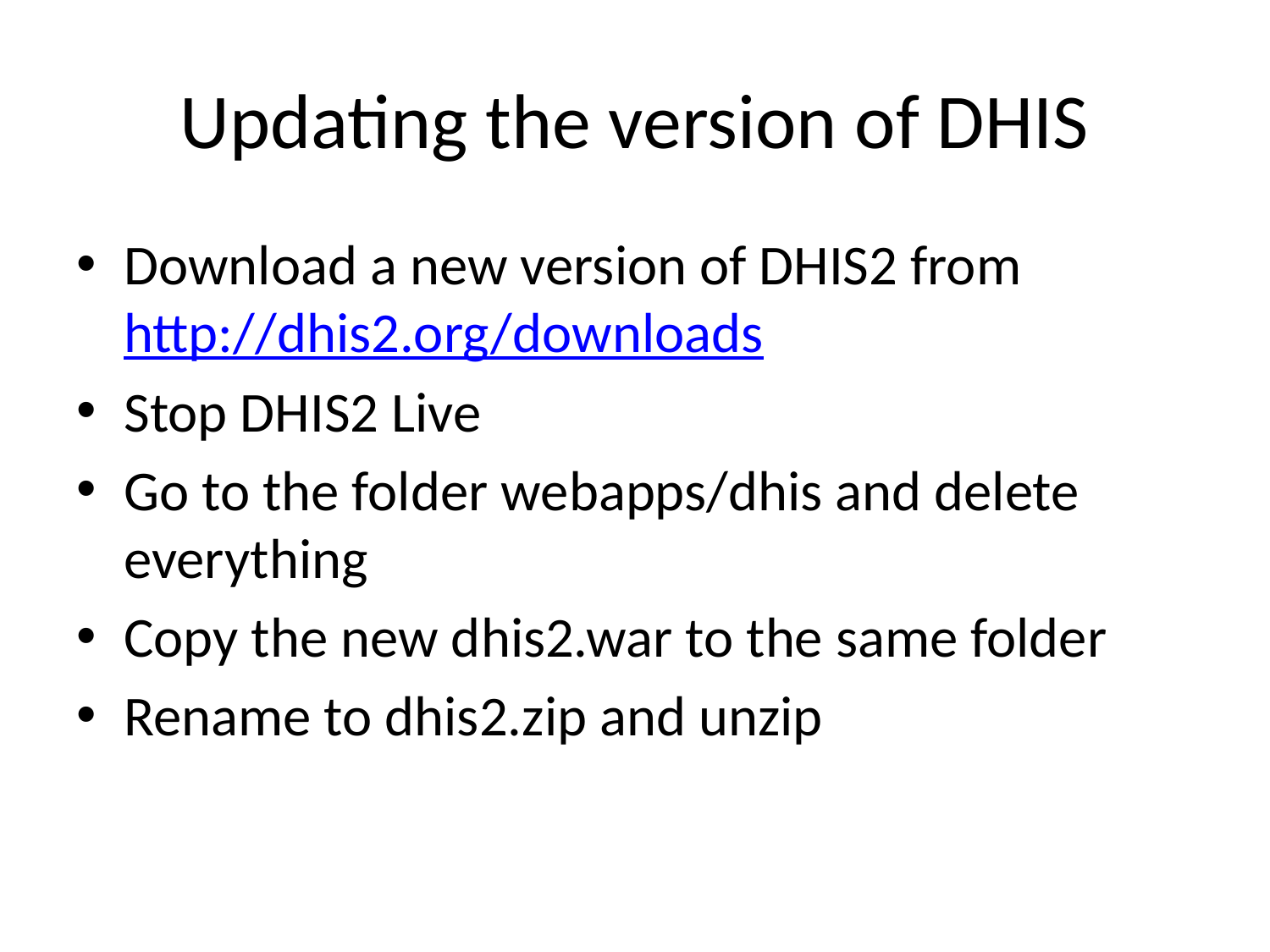

# Updating the version of DHIS
Download a new version of DHIS2 from http://dhis2.org/downloads
Stop DHIS2 Live
Go to the folder webapps/dhis and delete everything
Copy the new dhis2.war to the same folder
Rename to dhis2.zip and unzip